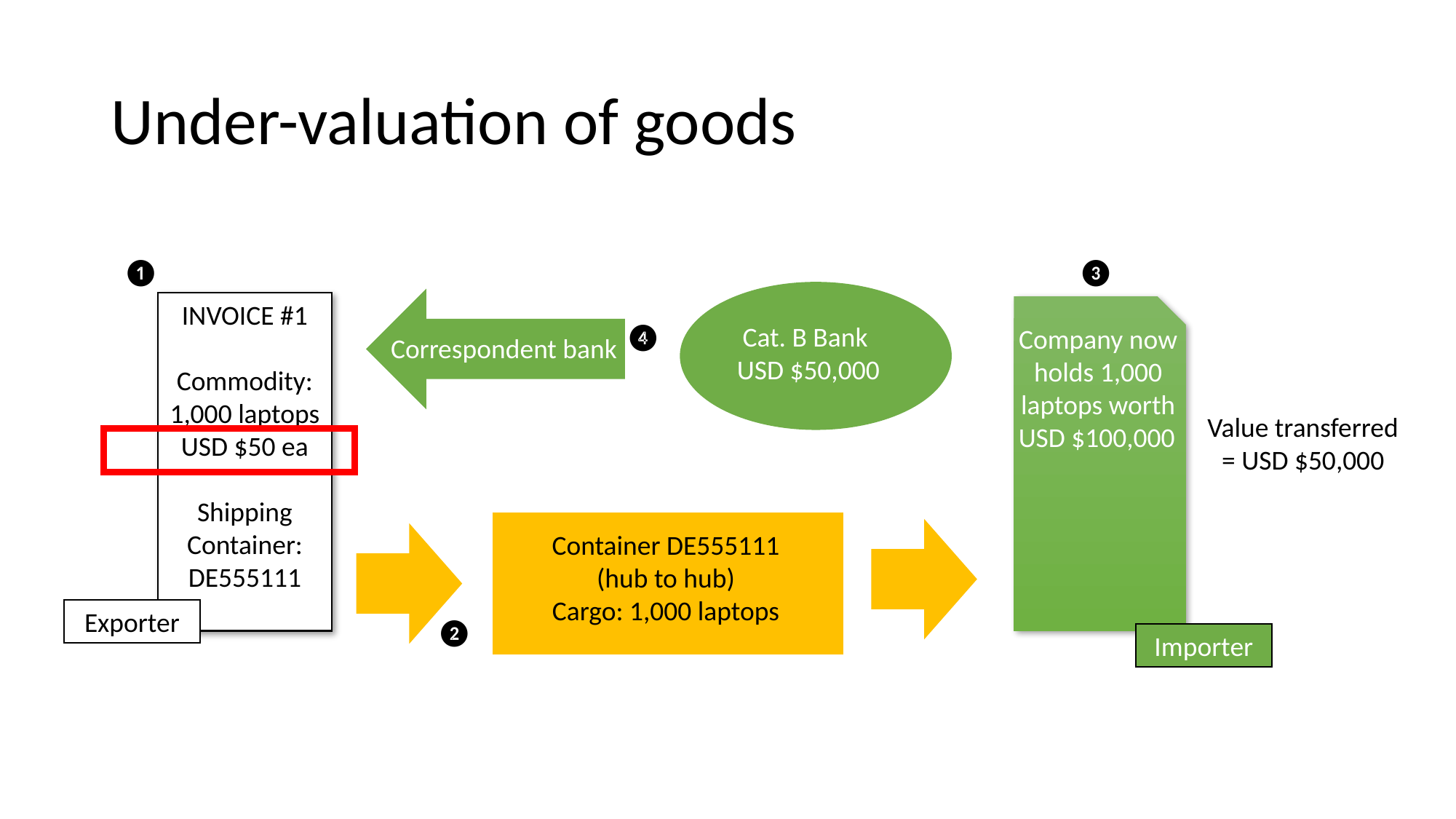

# Under-valuation of goods
❶
❸

INVOICE #1

Commodity:
1,000 laptops USD $50 ea

Shipping Container:
DE555111

❹
Cat. B Bank
USD $50,000
Company now holds 1,000 laptops worth
USD $100,000
Correspondent bank
Value transferred = USD $50,000

Container DE555111
(hub to hub)
Cargo: 1,000 laptops

Exporter
❷
Importer